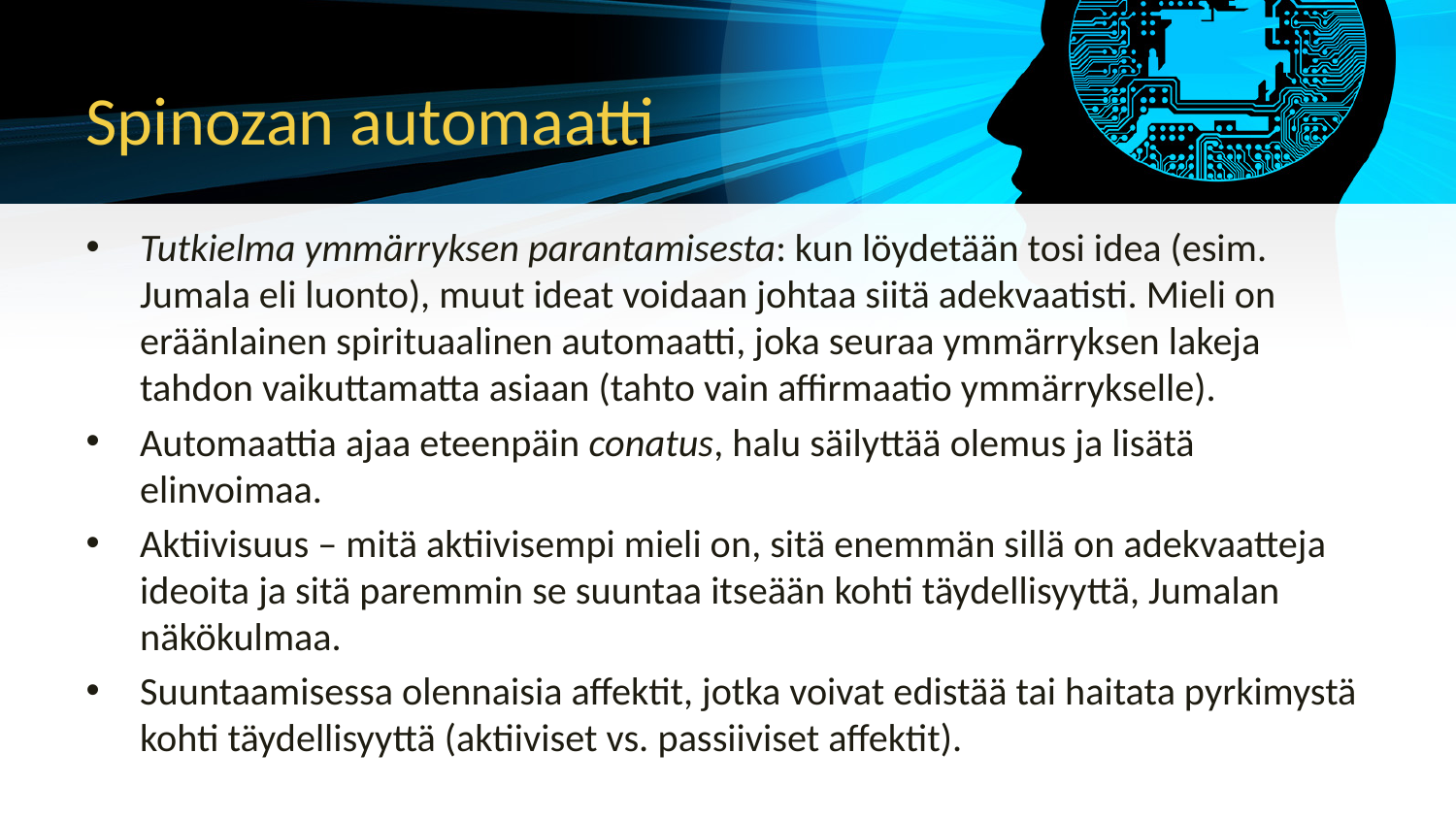

# Spinozan automaatti
Tutkielma ymmärryksen parantamisesta: kun löydetään tosi idea (esim. Jumala eli luonto), muut ideat voidaan johtaa siitä adekvaatisti. Mieli on eräänlainen spirituaalinen automaatti, joka seuraa ymmärryksen lakeja tahdon vaikuttamatta asiaan (tahto vain affirmaatio ymmärrykselle).
Automaattia ajaa eteenpäin conatus, halu säilyttää olemus ja lisätä elinvoimaa.
Aktiivisuus – mitä aktiivisempi mieli on, sitä enemmän sillä on adekvaatteja ideoita ja sitä paremmin se suuntaa itseään kohti täydellisyyttä, Jumalan näkökulmaa.
Suuntaamisessa olennaisia affektit, jotka voivat edistää tai haitata pyrkimystä kohti täydellisyyttä (aktiiviset vs. passiiviset affektit).